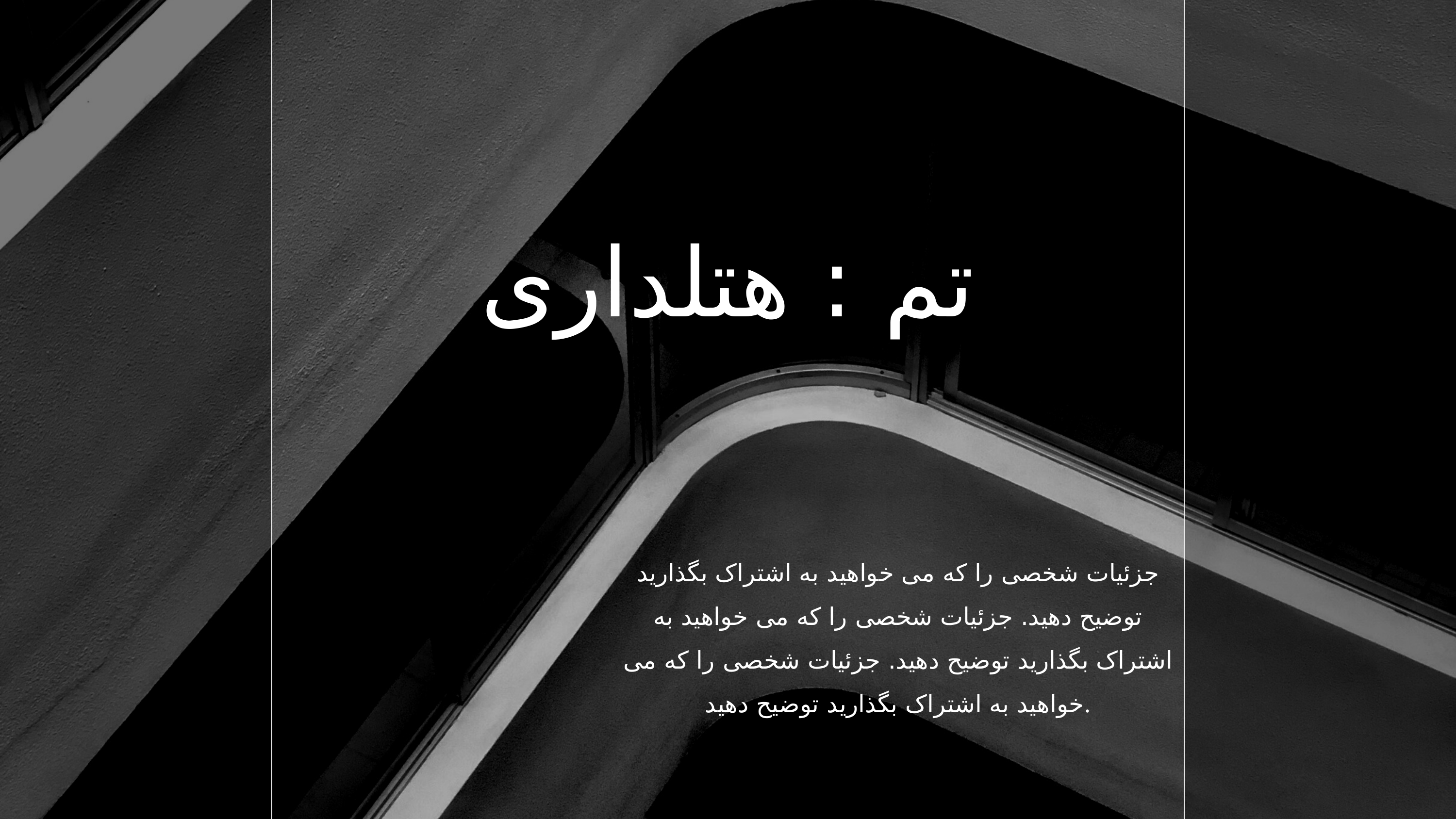

تم : هتلداری

جزئیات شخصی را که می خواهید به اشتراک بگذارید توضیح دهید. جزئیات شخصی را که می خواهید به اشتراک بگذارید توضیح دهید. جزئیات شخصی را که می خواهید به اشتراک بگذارید توضیح دهید.